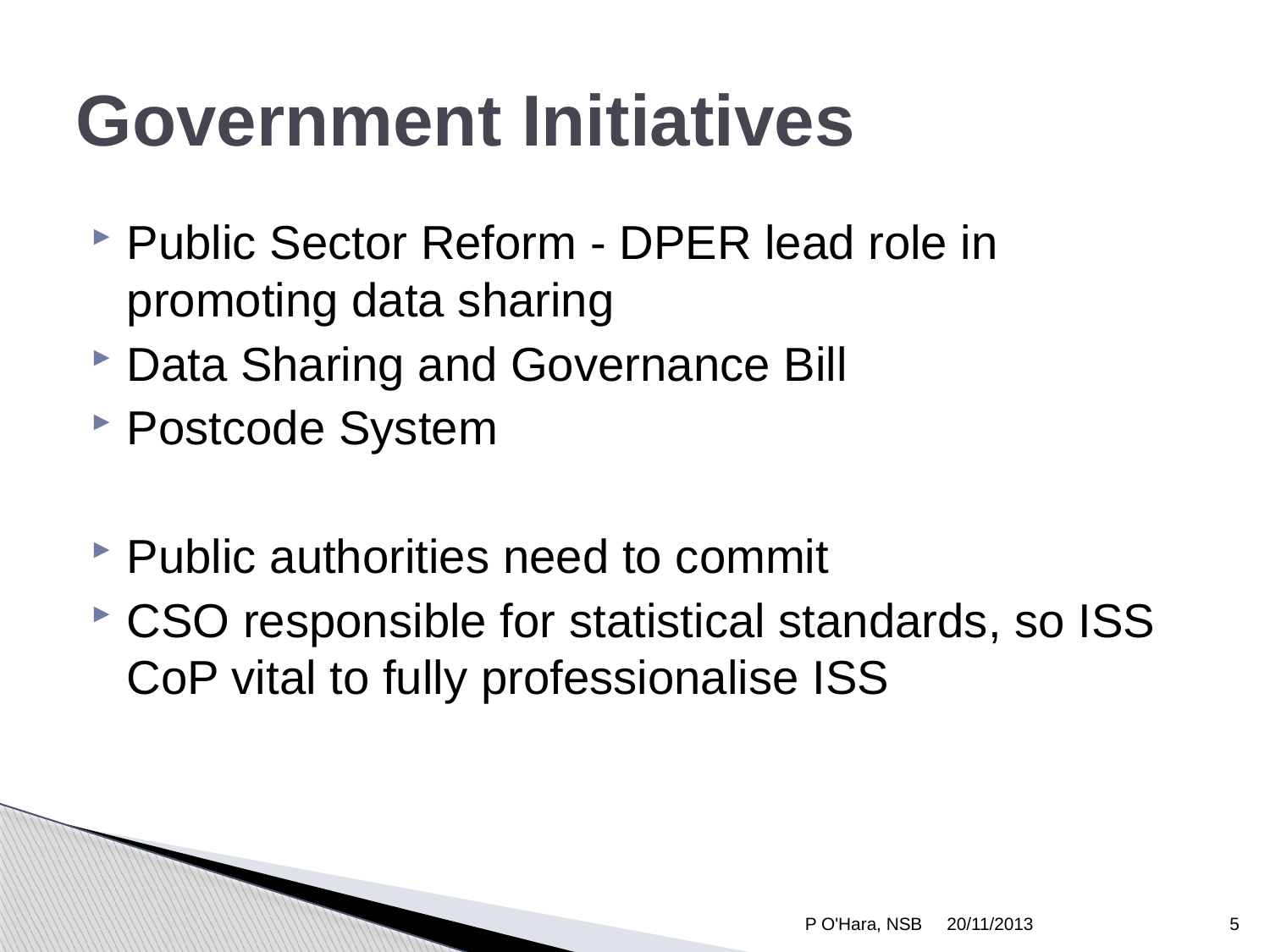

# Government Initiatives
Public Sector Reform - DPER lead role in promoting data sharing
Data Sharing and Governance Bill
Postcode System

Public authorities need to commit
CSO responsible for statistical standards, so ISS CoP vital to fully professionalise ISS

P O'Hara, NSB
20/11/2013
5